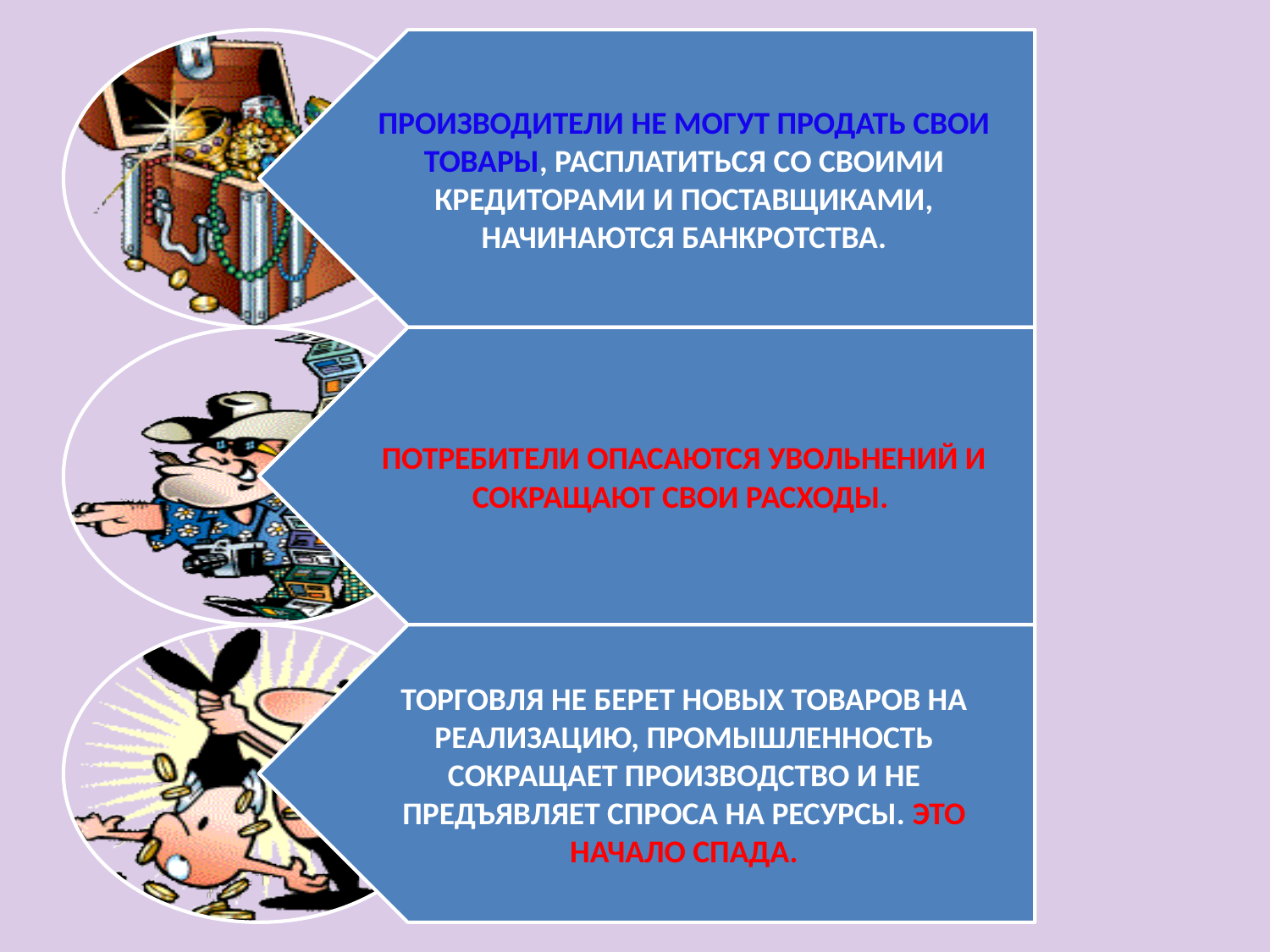

ПРОИЗВОДИТЕЛИ НЕ МОГУТ ПРОДАТЬ СВОИ ТОВАРЫ, РАСПЛАТИТЬСЯ СО СВОИМИ КРЕДИТОРАМИ И ПОСТАВЩИКАМИ, НАЧИНАЮТСЯ БАНКРОТСТВА.
ПОТРЕБИТЕЛИ ОПАСАЮТСЯ УВОЛЬНЕНИЙ И СОКРАЩАЮТ СВОИ РАСХОДЫ.
ТОРГОВЛЯ НЕ БЕРЕТ НОВЫХ ТОВАРОВ НА РЕАЛИЗАЦИЮ, ПРОМЫШЛЕННОСТЬ СОКРАЩАЕТ ПРОИЗВОДСТВО И НЕ ПРЕДЪЯВЛЯЕТ СПРОСА НА РЕСУРСЫ. ЭТО НАЧАЛО СПАДА.